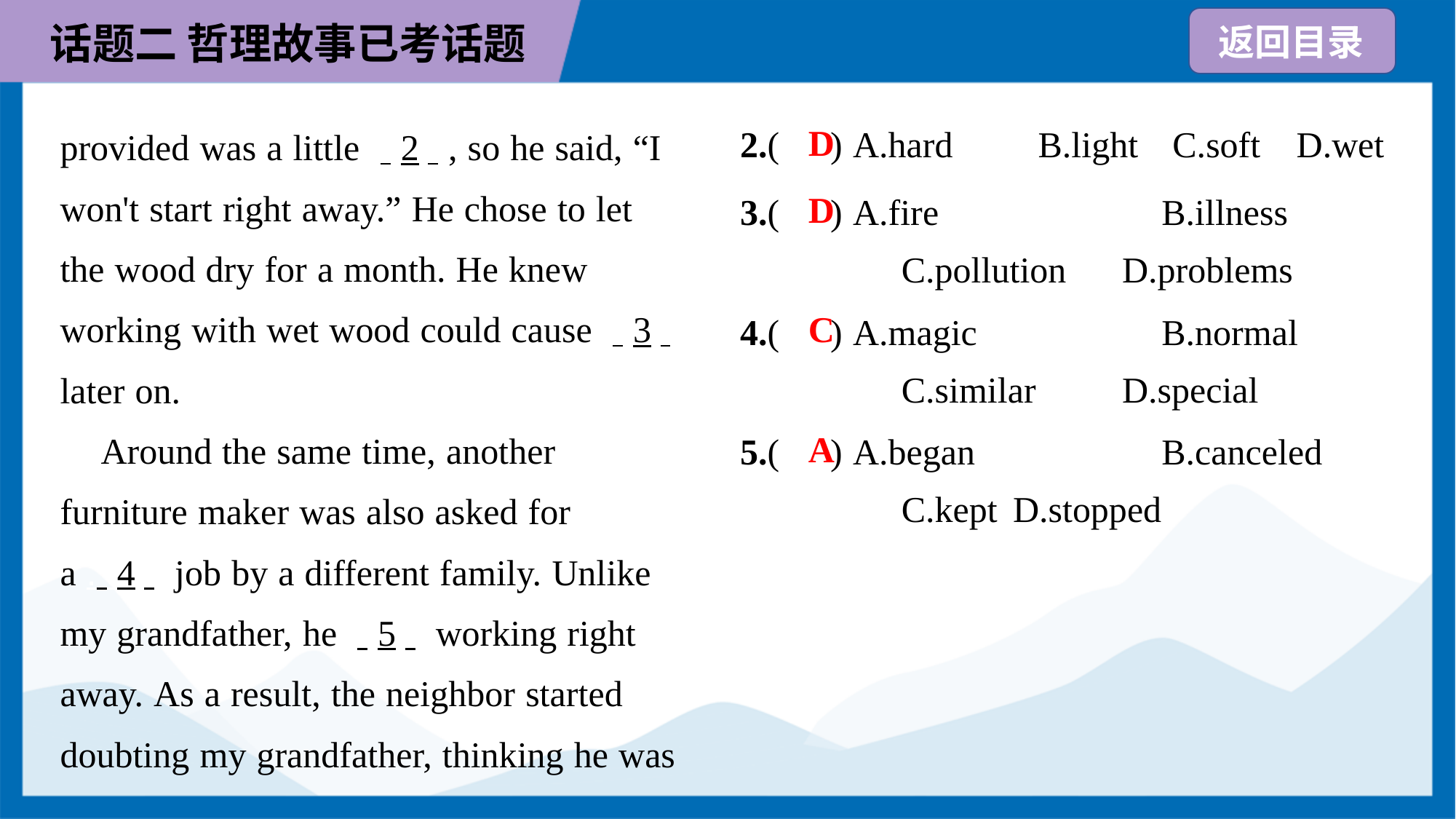

D
2.(     ) A.hard	B.light	C.soft	D.wet
provided was a little . .2. ., so he said, “I
won't start right away.” He chose to let
the wood dry for a month. He knew
working with wet wood could cause . .3. .
later on.
    Around the same time, another
furniture maker was also asked for
a . .4. . job by a different family. Unlike
my grandfather, he . .5. . working right
away. As a result, the neighbor started
doubting my grandfather, thinking he was

3.(     ) A.fire	B.illness
C.pollution	D.problems
D
4.(     ) A.magic	B.normal
C.similar	D.special
C
5.(     ) A.began	B.canceled
C.kept	D.stopped
A